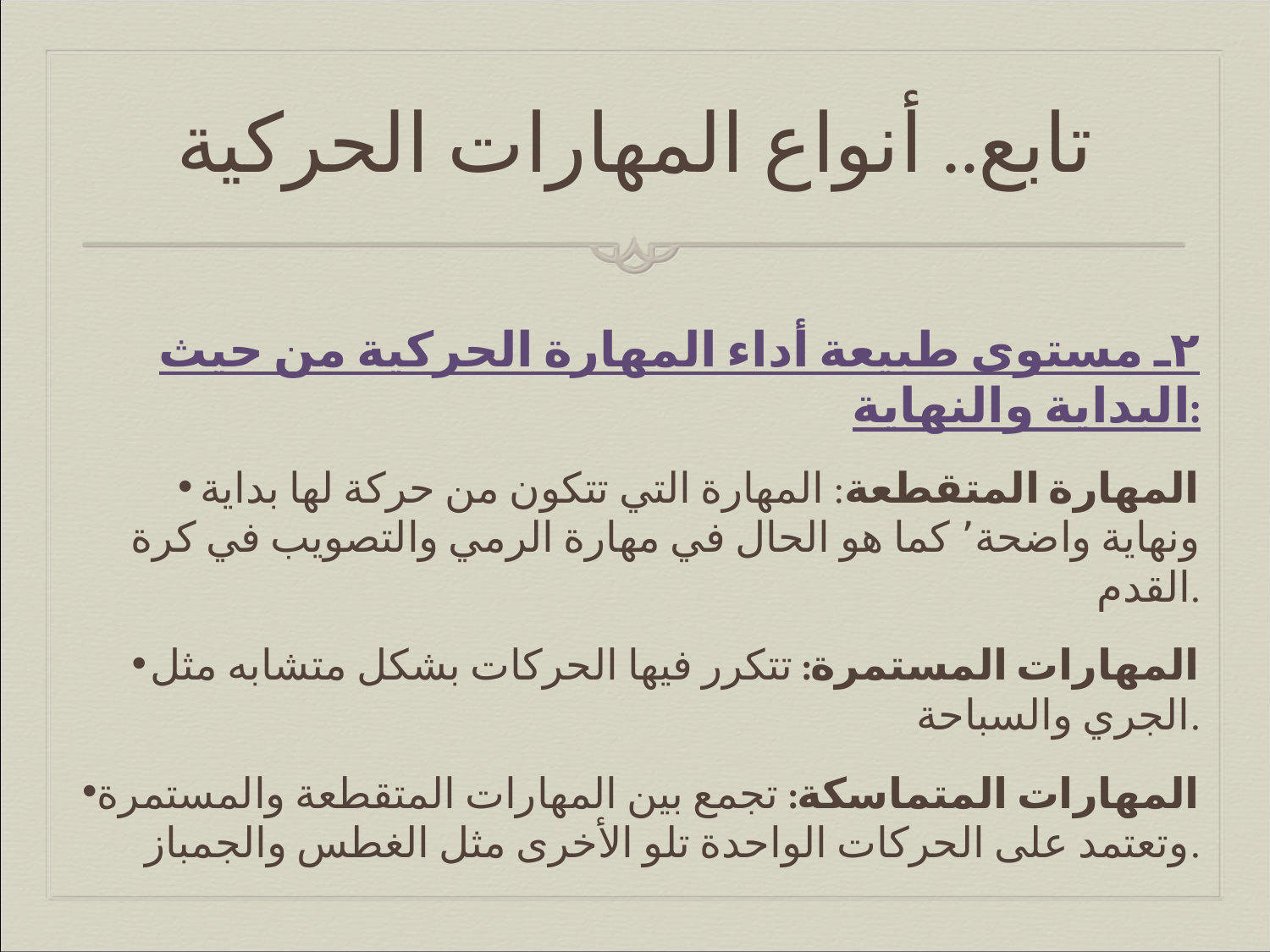

تابع.. أنواع المهارات الحركية
٢ـ مستوى طبيعة أداء المهارة الحركية من حيث البداية والنهاية:
المهارة المتقطعة: المهارة التي تتكون من حركة لها بداية ونهاية واضحة٬ كما هو الحال في مهارة الرمي والتصويب في كرة القدم.
المهارات المستمرة: تتكرر فيها الحركات بشكل متشابه مثل الجري والسباحة.
المهارات المتماسكة: تجمع بين المهارات المتقطعة والمستمرة وتعتمد على الحركات الواحدة تلو الأخرى مثل الغطس والجمباز.